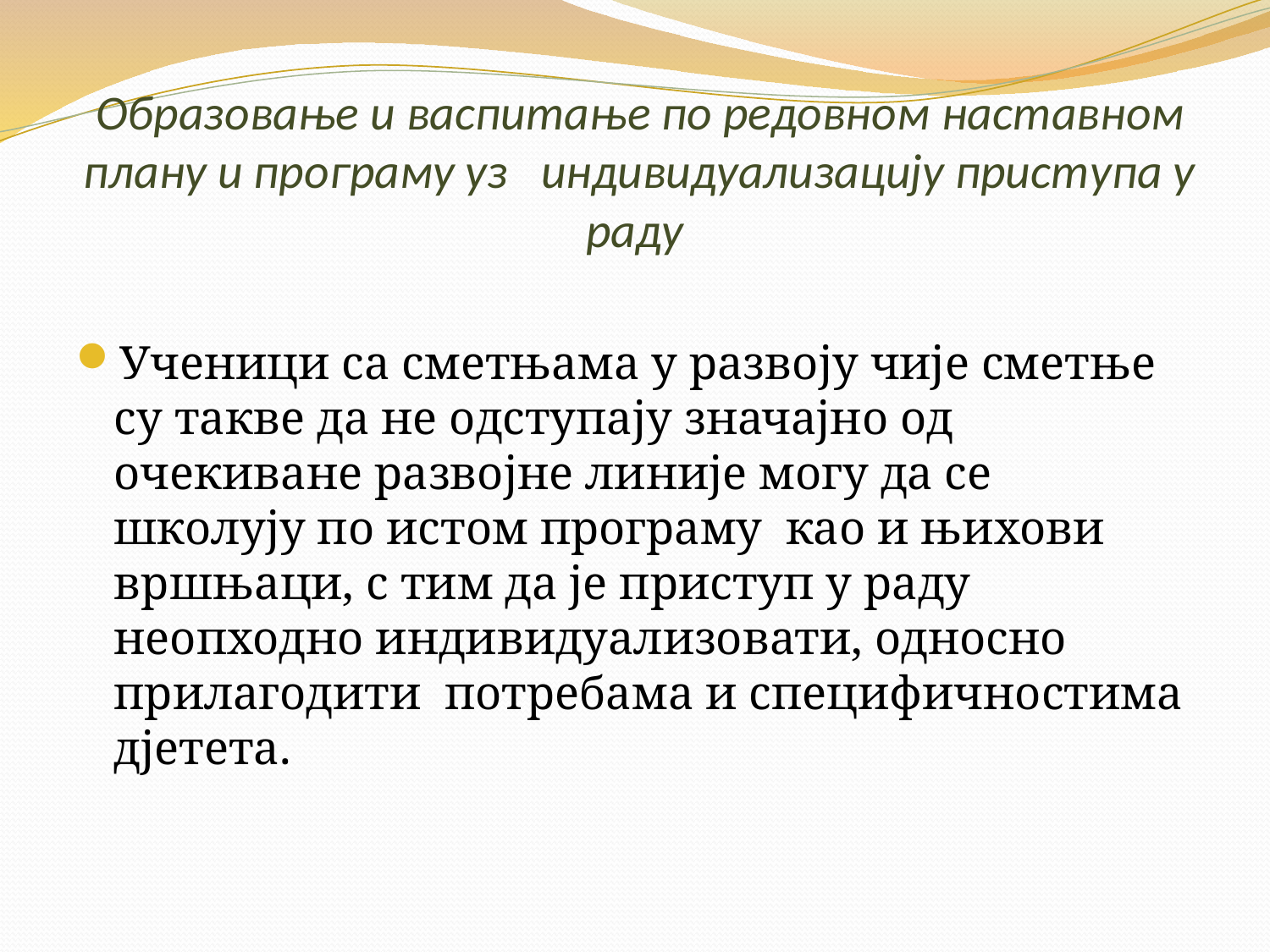

# Образовање и васпитање по редовном наставном плану и програму уз   индивидуализацију приступа у раду
Ученици са сметњама у развоју чије сметње су такве да не одступају значајно од очекиване развојне линије могу да се школују по истом програму  као и њихови вршњаци, с тим да је приступ у раду неопходно индивидуализовати, односно прилагодити  потребама и специфичностима дјетета.